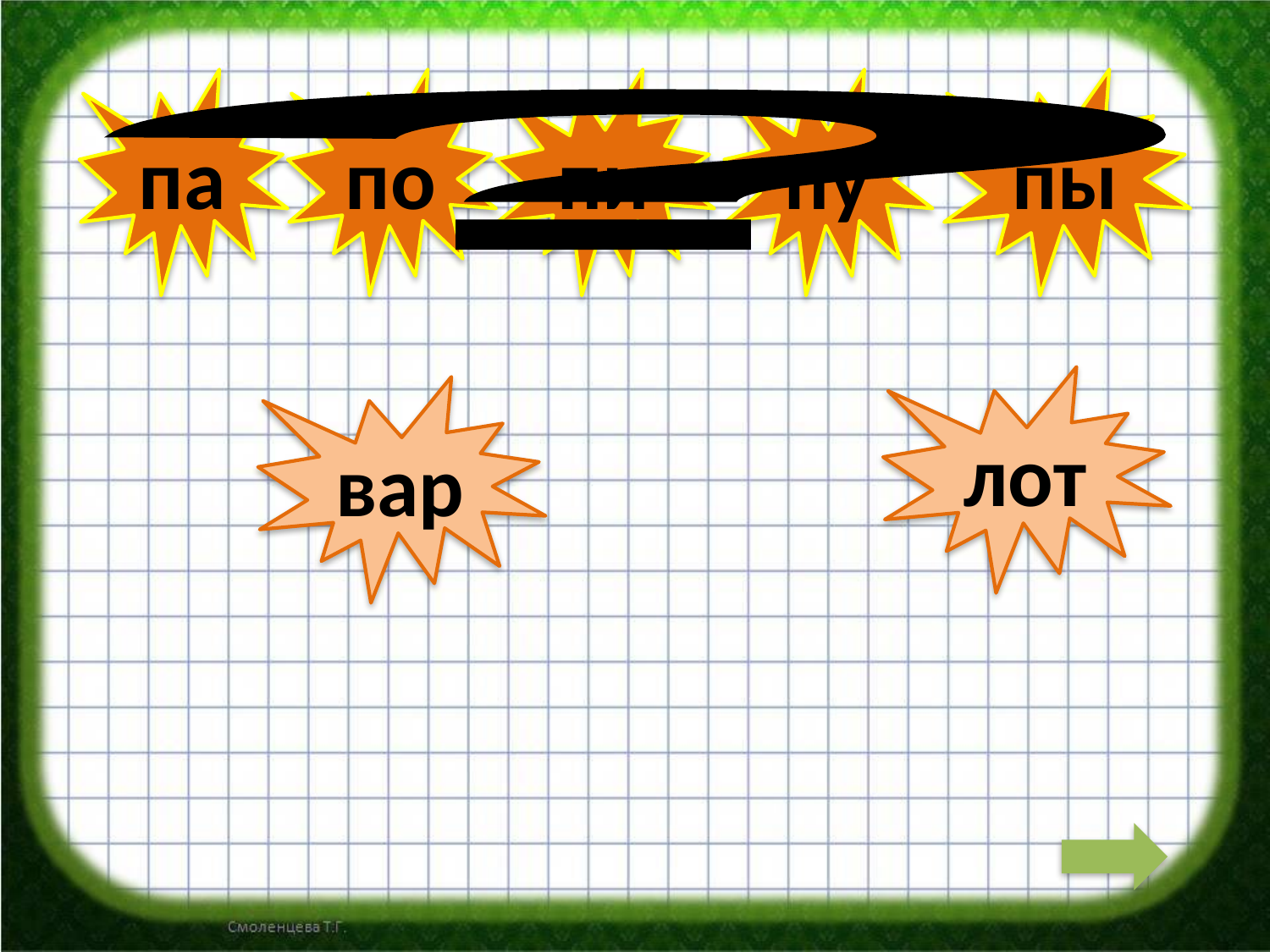

па
по
пи
пу
пы
?
лот
вар